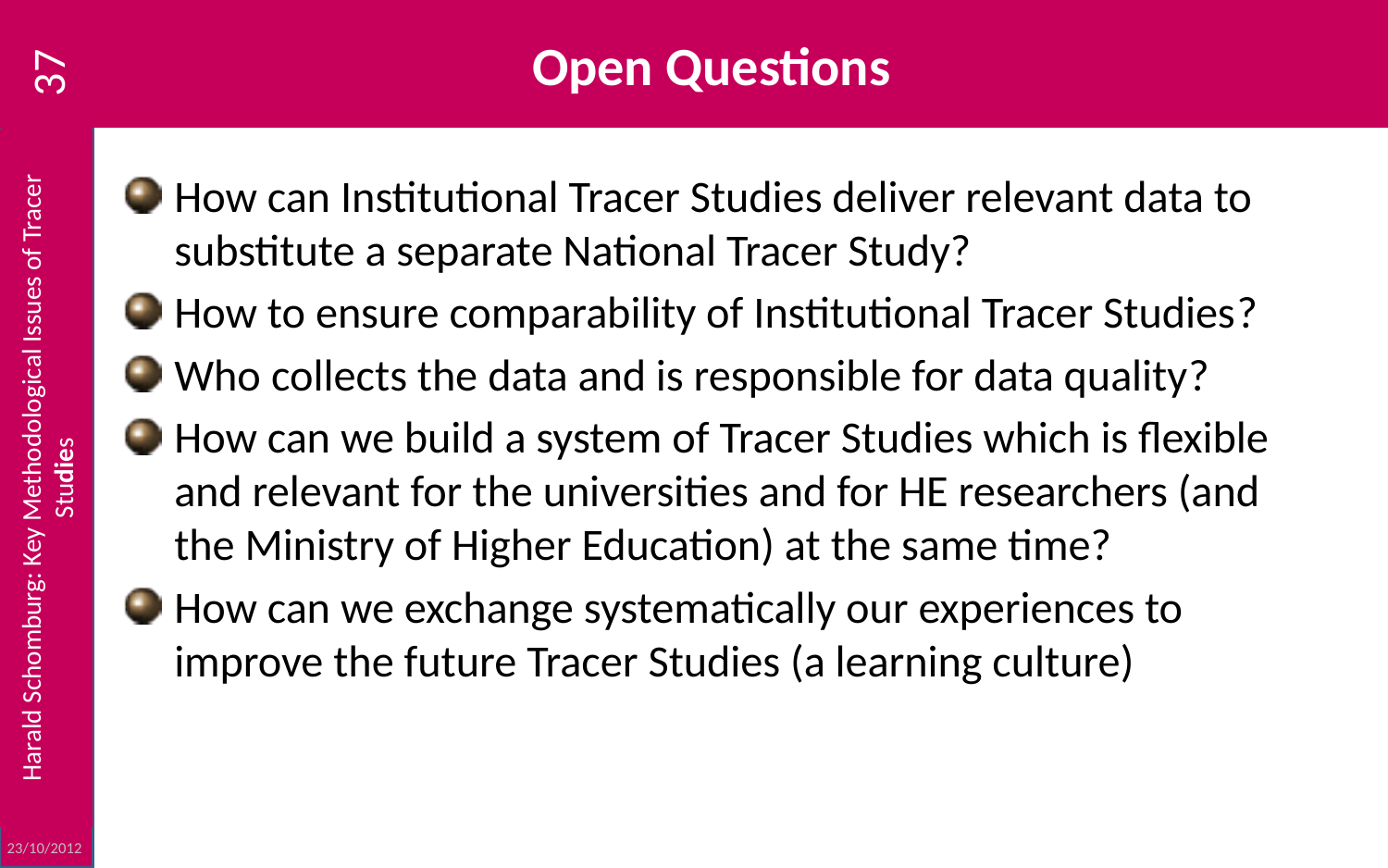

# Open Questions
37
How can Institutional Tracer Studies deliver relevant data to substitute a separate National Tracer Study?
How to ensure comparability of Institutional Tracer Studies?
Who collects the data and is responsible for data quality?
How can we build a system of Tracer Studies which is flexible and relevant for the universities and for HE researchers (and the Ministry of Higher Education) at the same time?
How can we exchange systematically our experiences to improve the future Tracer Studies (a learning culture)
Harald Schomburg: Key Methodological Issues of Tracer Studies
23/10/2012